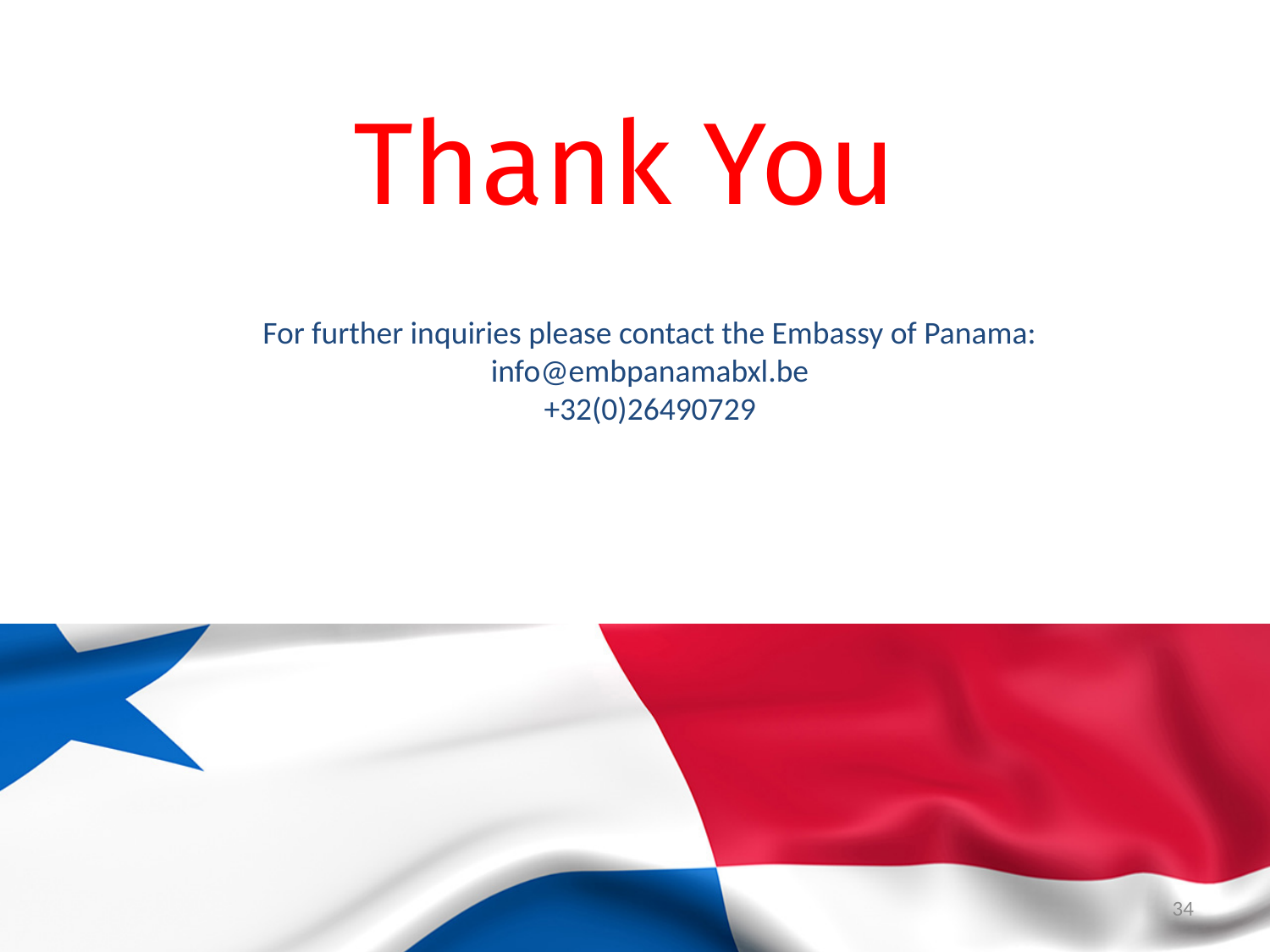

# Thank You
For further inquiries please contact the Embassy of Panama:
info@embpanamabxl.be
+32(0)26490729
34